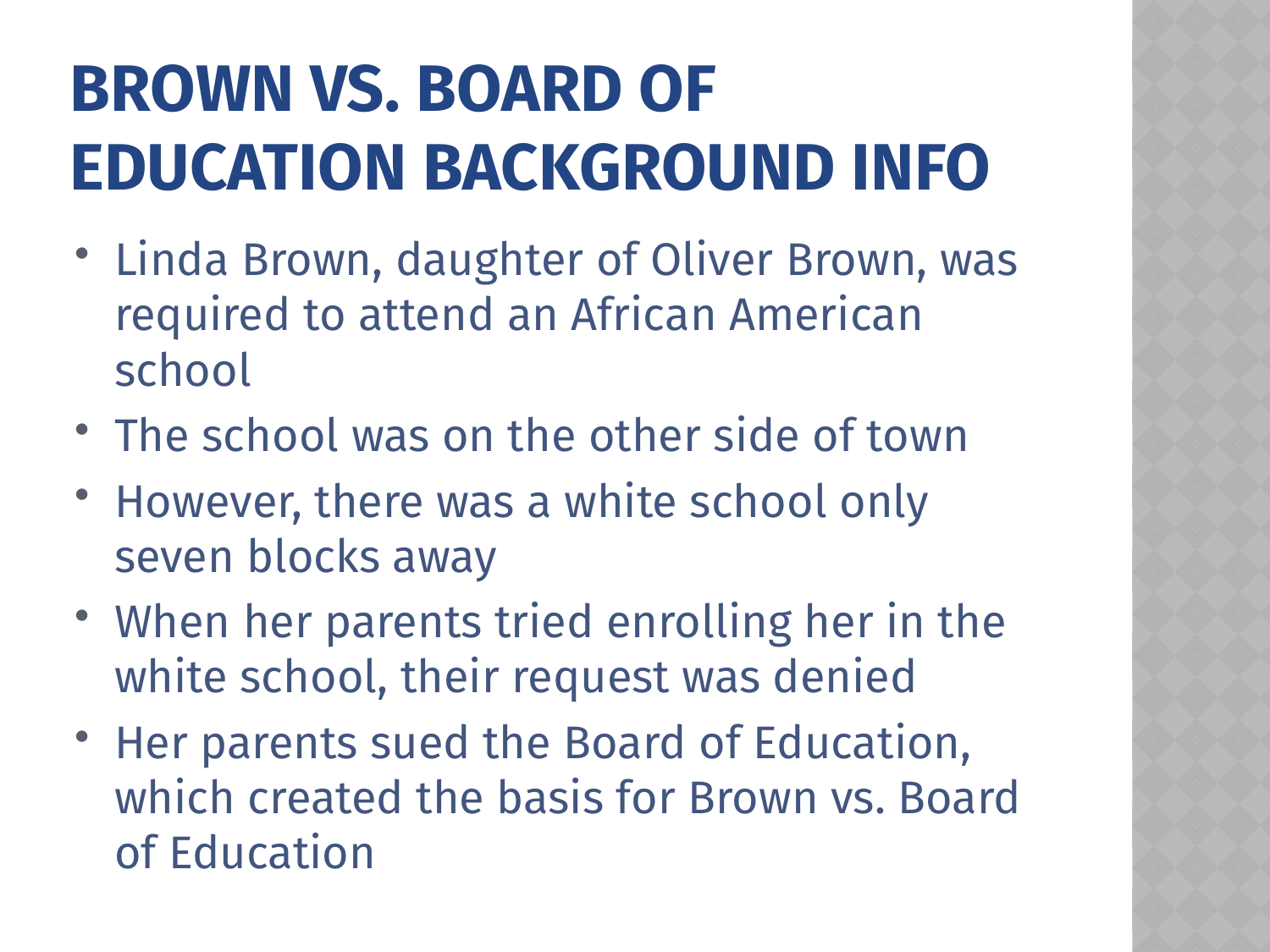

# Brown vs. board of education background info
Linda Brown, daughter of Oliver Brown, was required to attend an African American school
The school was on the other side of town
However, there was a white school only seven blocks away
When her parents tried enrolling her in the white school, their request was denied
Her parents sued the Board of Education, which created the basis for Brown vs. Board of Education